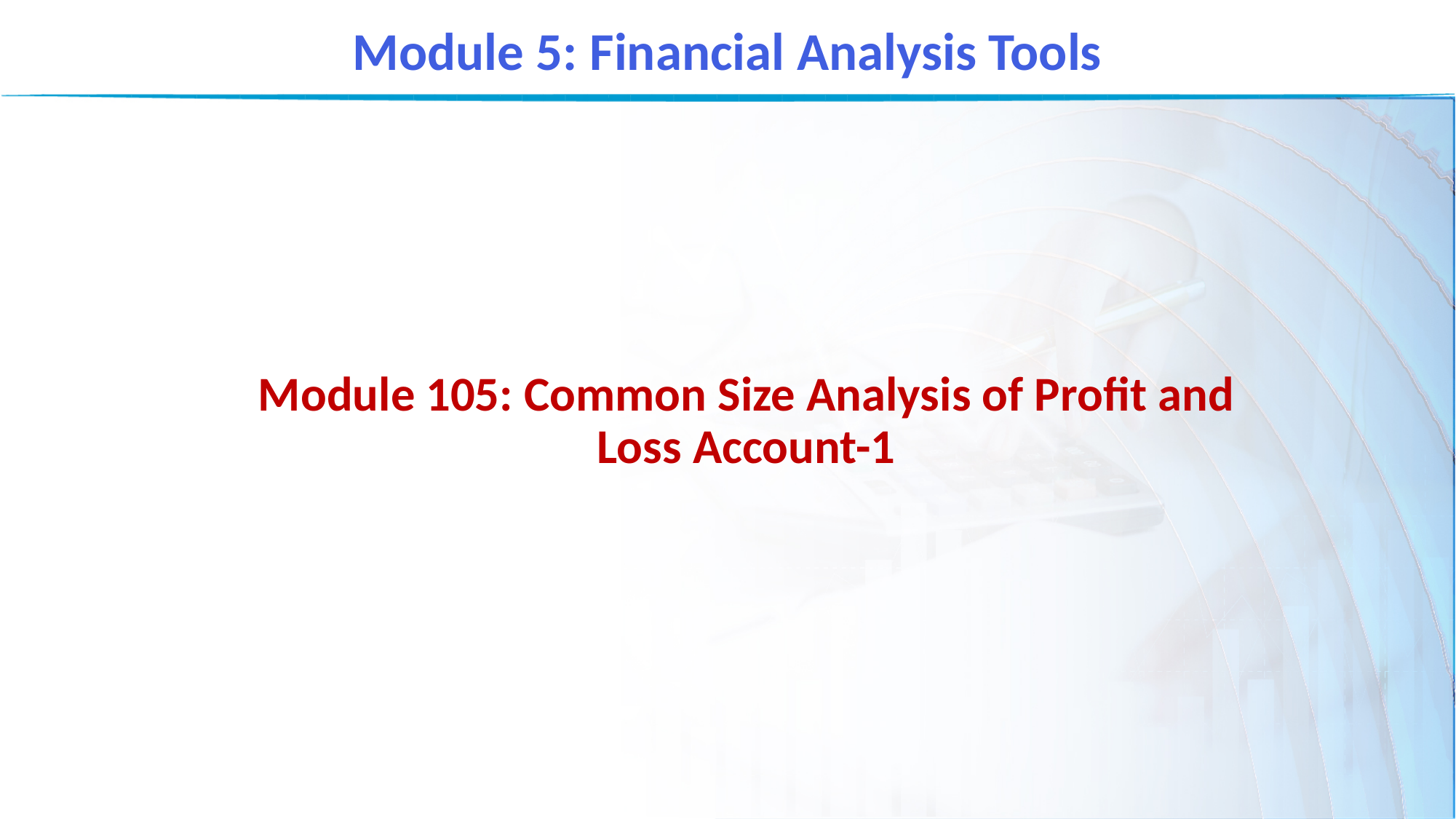

Module 5: Financial Analysis Tools
Module 105: Common Size Analysis of Profit and Loss Account-1